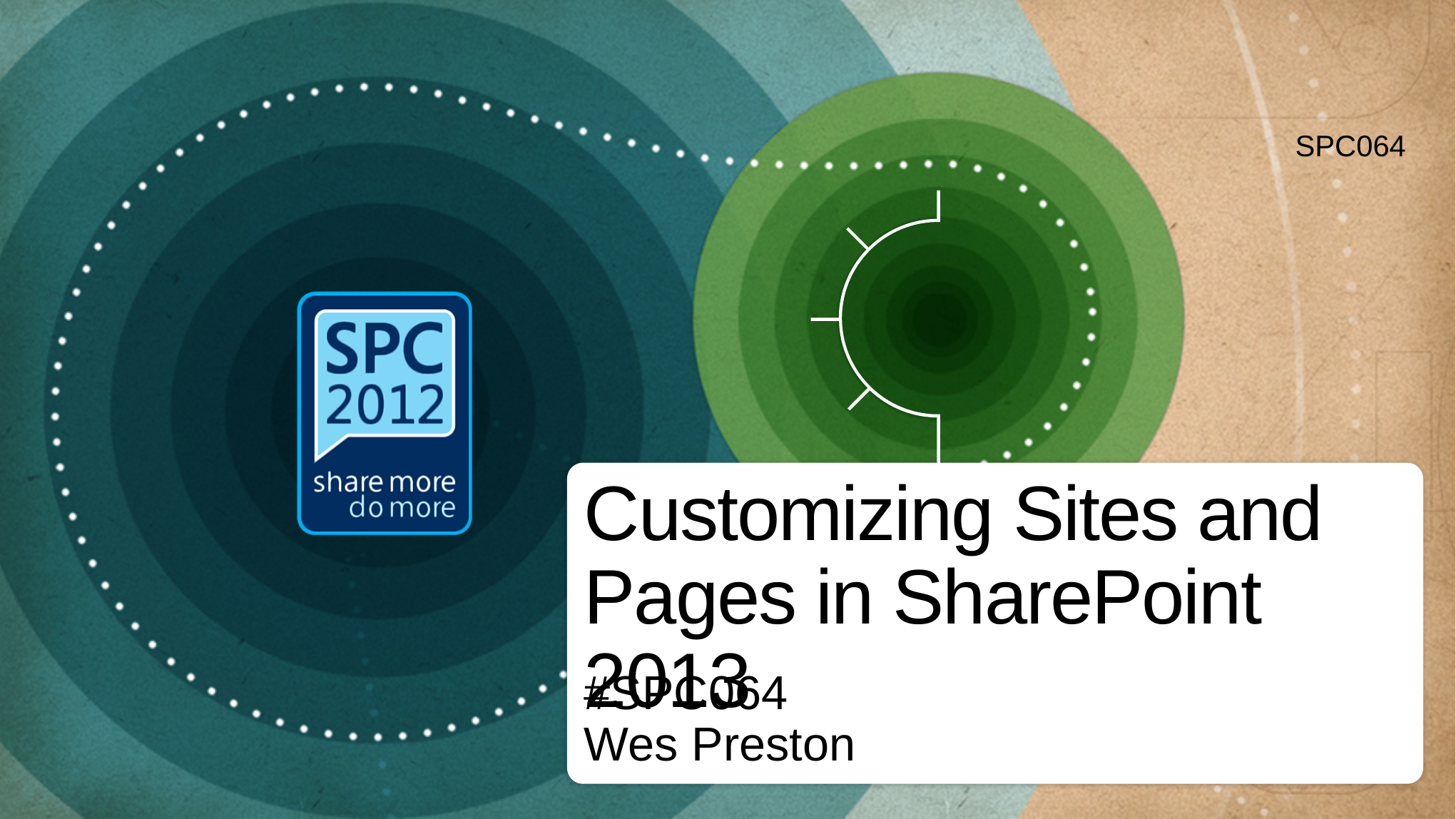

SPC064
# Customizing Sites and Pages in SharePoint 2013
#SPC064
Wes Preston